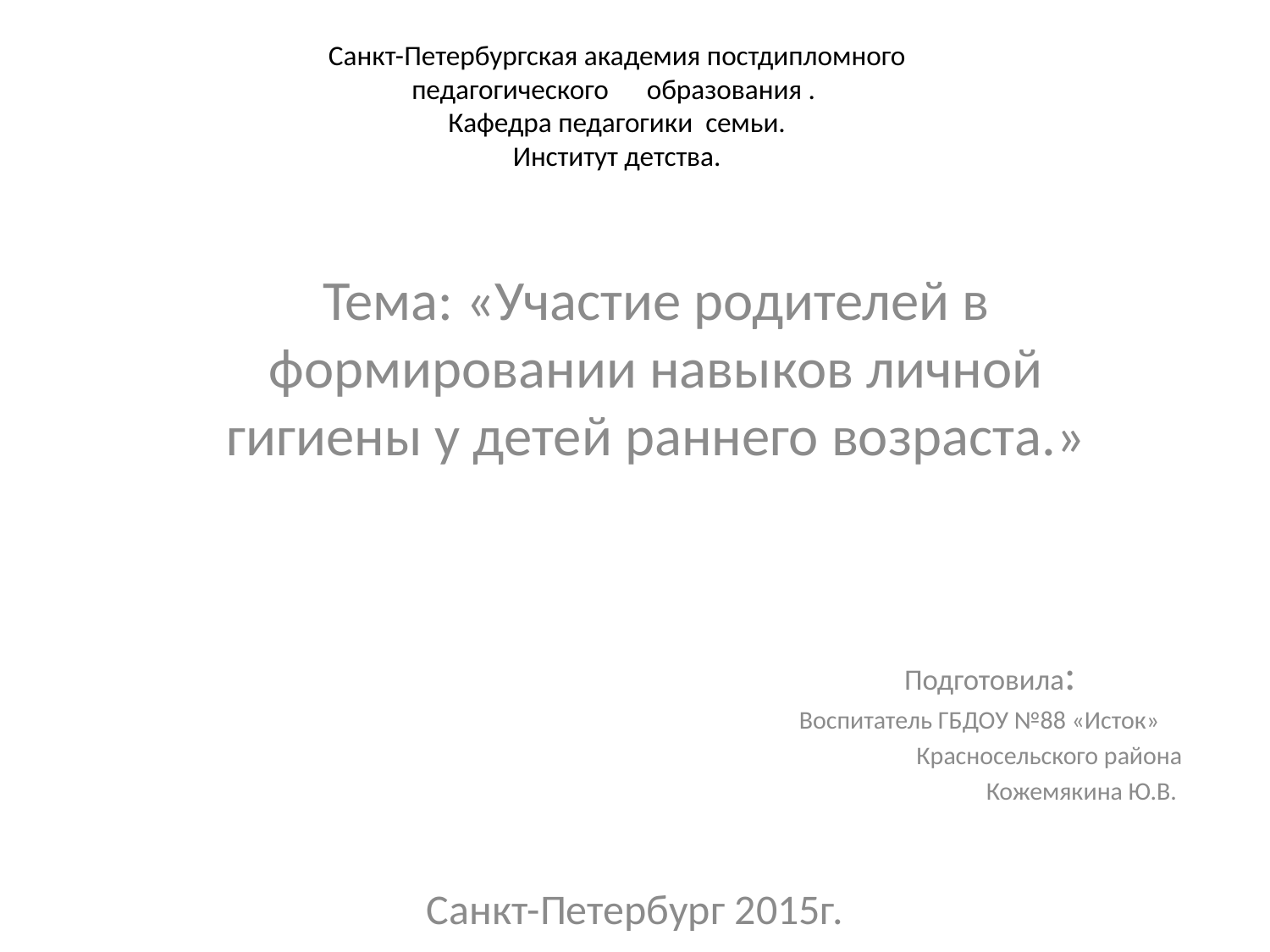

# Санкт-Петербургская академия постдипломного педагогического      образования . Кафедра педагогики  семьи. Институт детства.
Тема: «Участие родителей в формировании навыков личной гигиены у детей раннего возраста.»
                                            Подготовила:
Воспитатель ГБДОУ №88 «Исток»
 Красносельского района
 Кожемякина Ю.В.
Санкт-Петербург 2015г.